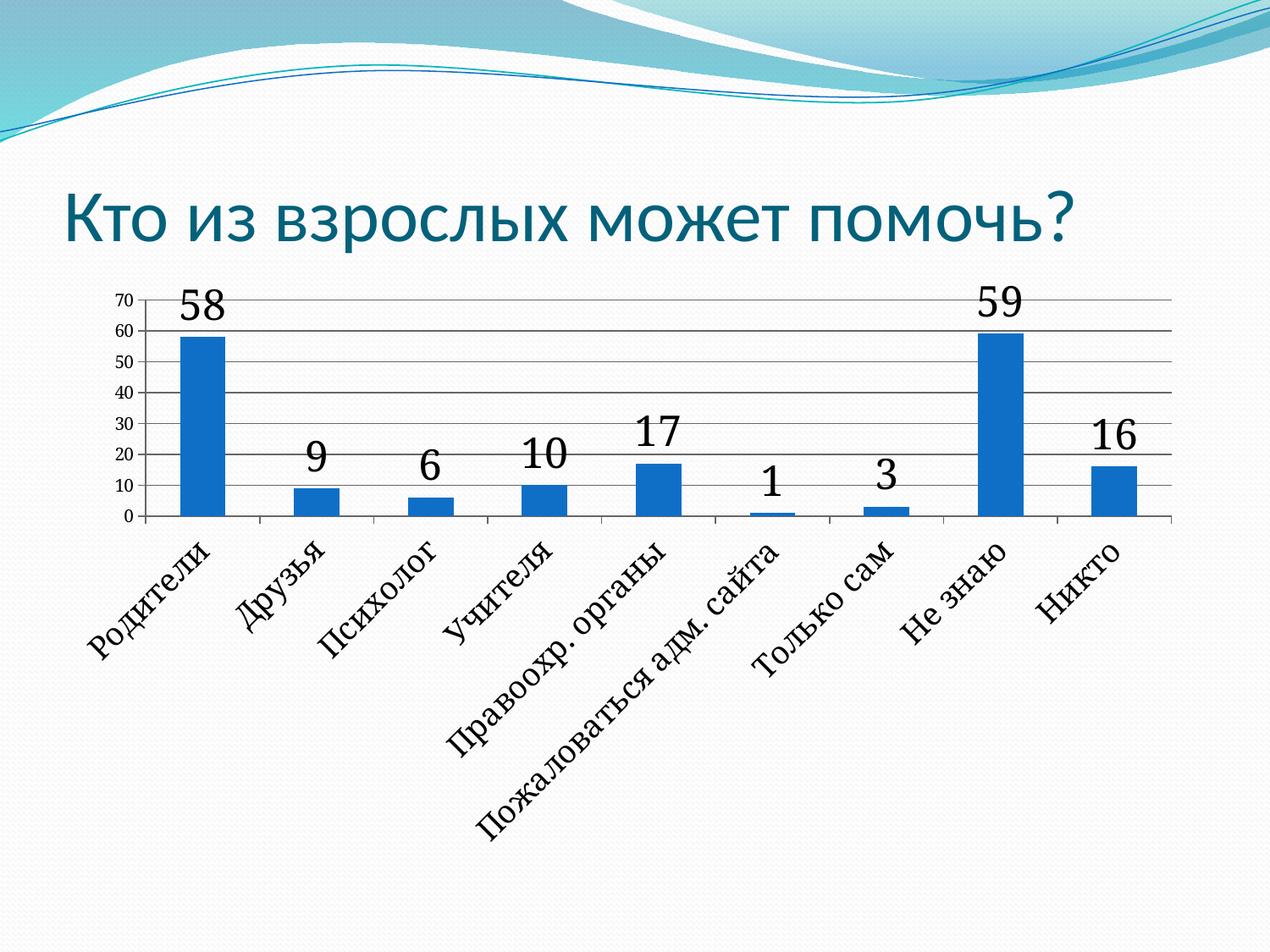

# Кто из взрослых может помочь?

### Chart

| Category |  |
|---|---|
| Родители | 58.0 |
| Друзья | 9.0 |
| Психолог | 6.0 |
| Учителя | 10.0 |
| Правоохр. органы | 17.0 |
| Пожаловаться адм. сайта | 1.0 |
| Только сам | 3.0 |
| Не знаю | 59.0 |
| Никто | 16.0 |